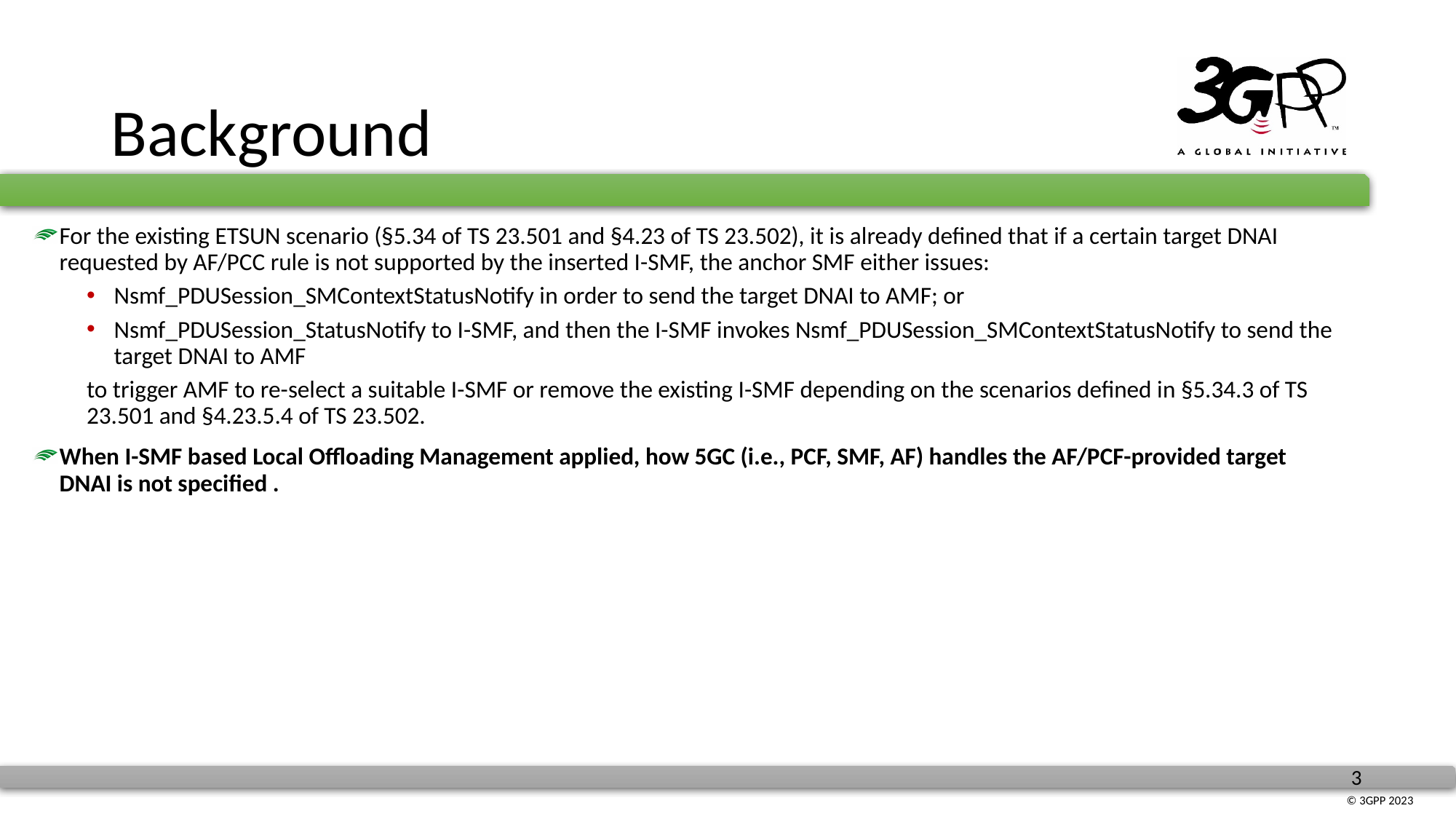

# Background
For the existing ETSUN scenario (§5.34 of TS 23.501 and §4.23 of TS 23.502), it is already defined that if a certain target DNAI requested by AF/PCC rule is not supported by the inserted I-SMF, the anchor SMF either issues:
Nsmf_PDUSession_SMContextStatusNotify in order to send the target DNAI to AMF; or
Nsmf_PDUSession_StatusNotify to I-SMF, and then the I-SMF invokes Nsmf_PDUSession_SMContextStatusNotify to send the target DNAI to AMF
to trigger AMF to re-select a suitable I-SMF or remove the existing I-SMF depending on the scenarios defined in §5.34.3 of TS 23.501 and §4.23.5.4 of TS 23.502.
When I-SMF based Local Offloading Management applied, how 5GC (i.e., PCF, SMF, AF) handles the AF/PCF-provided target DNAI is not specified .